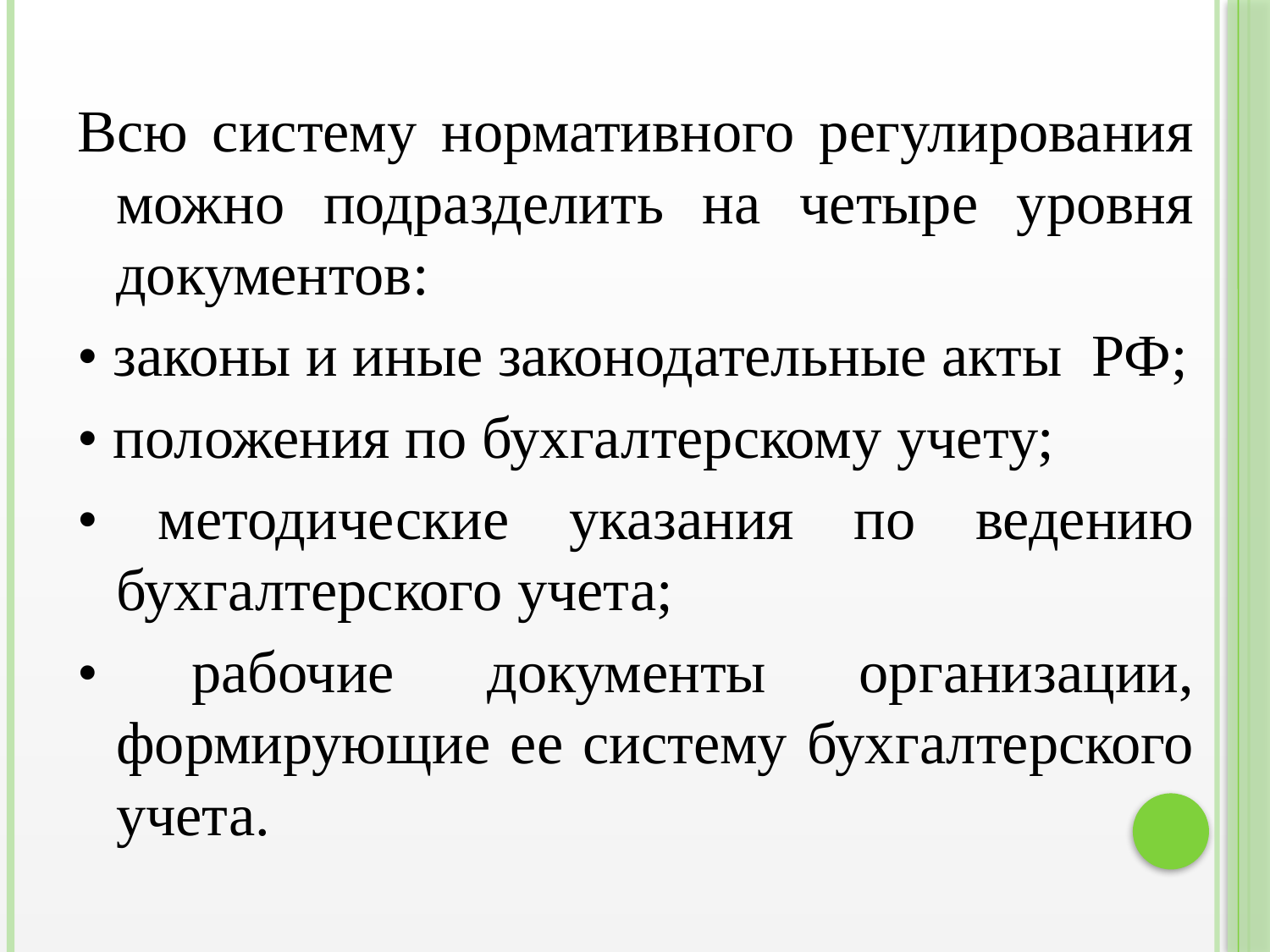

Всю систему нормативного регулирования можно подразделить на четыре уровня документов:
• законы и иные законодательные акты  РФ;
• положения по бухгалтерскому учету;
• методические указания по ведению бухгалтерского учета;
• рабочие документы организации, формирующие ее систему бухгалтерского учета.